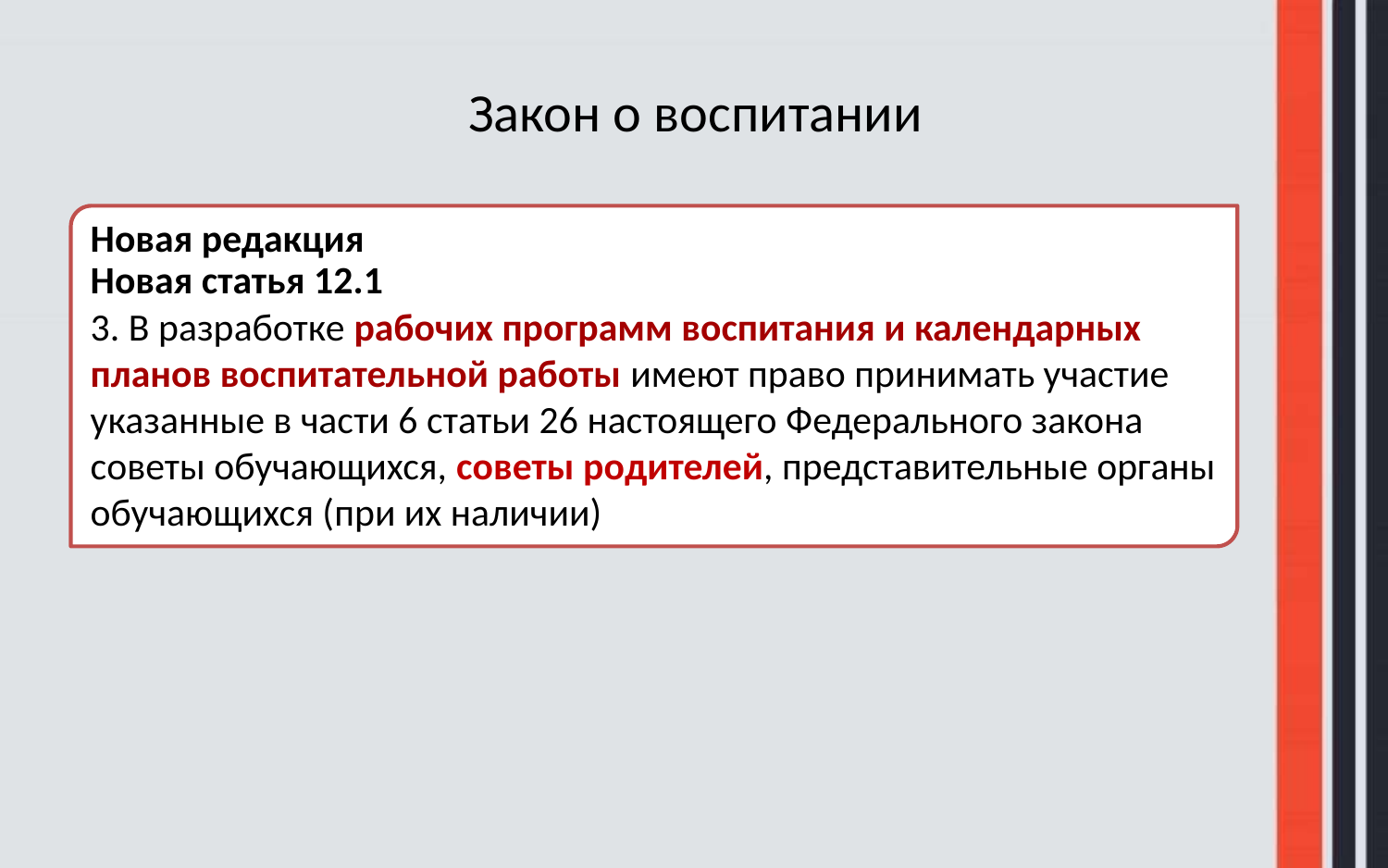

# Закон о воспитании
Новая редакция
Новая статья 12.1
3. В разработке рабочих программ воспитания и календарных планов воспитательной работы имеют право принимать участие указанные в части 6 статьи 26 настоящего Федерального закона советы обучающихся, советы родителей, представительные органы обучающихся (при их наличии)